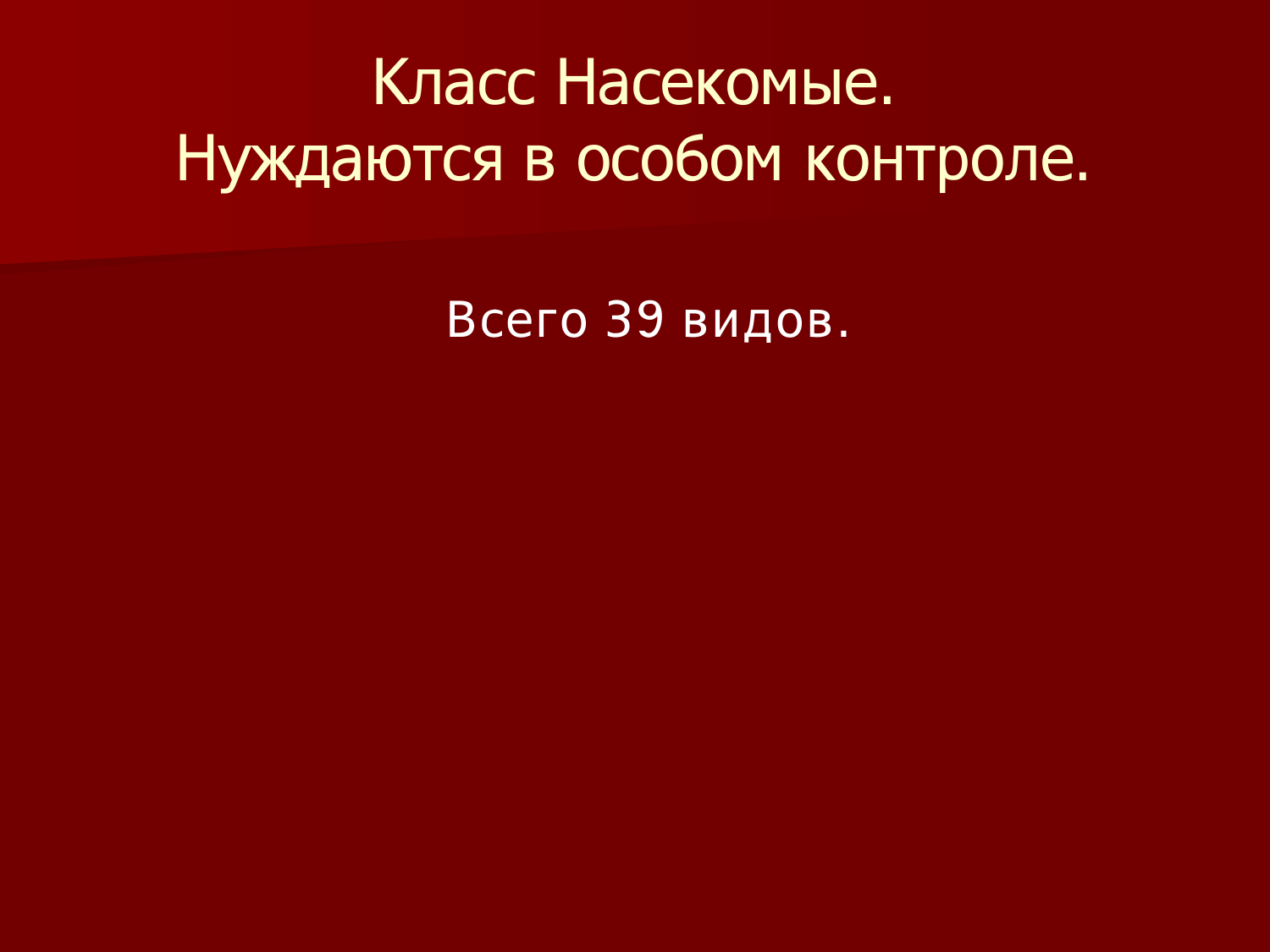

# Класс Насекомые. Нуждаются в особом контроле.

Всего 39 видов.